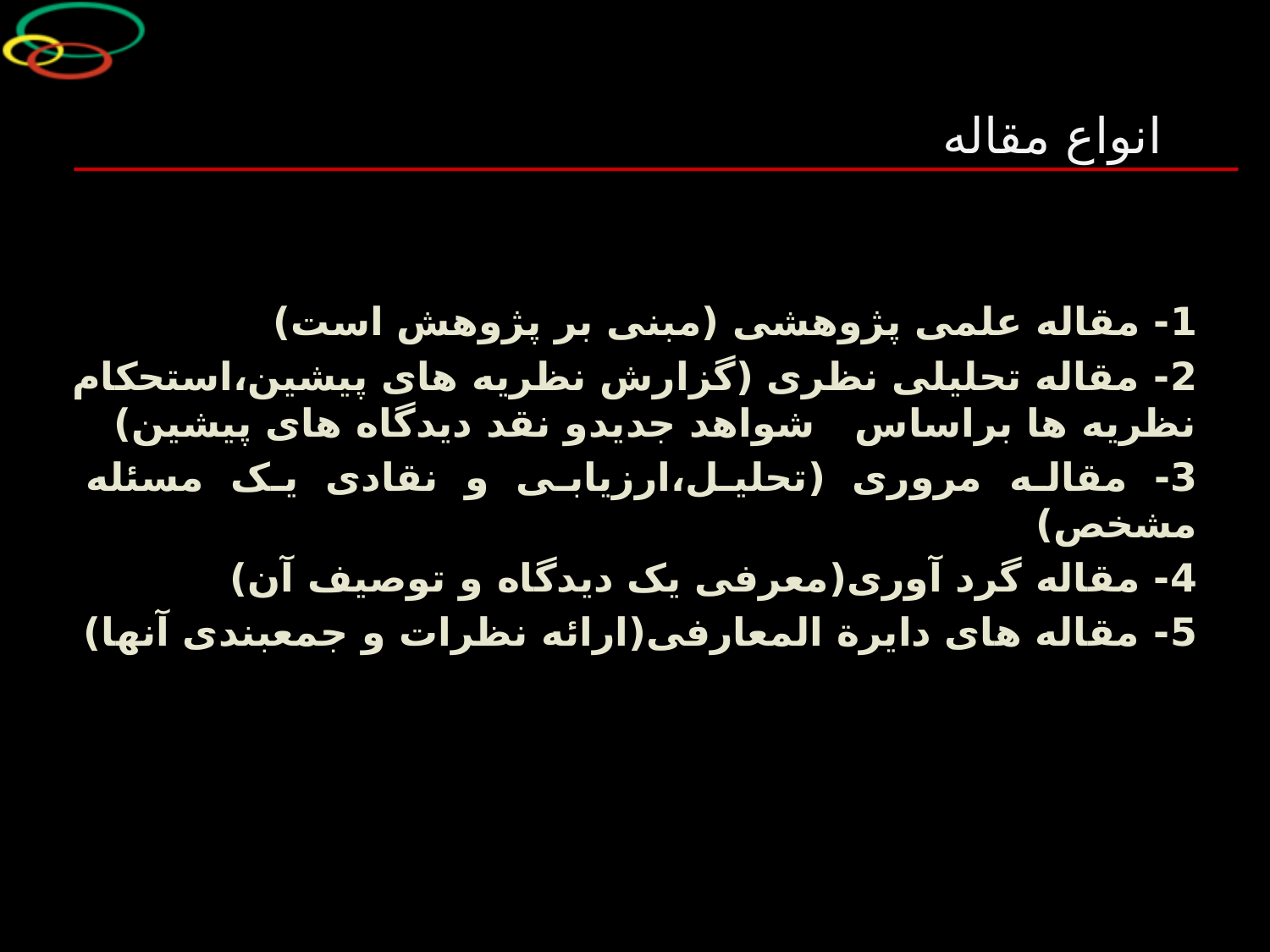

انواع مقاله
1- مقاله علمی پژوهشی (مبنی بر پژوهش است)
2- مقاله تحلیلی نظری (گزارش نظریه های پیشین،استحکام نظریه ها براساس   شواهد جدیدو نقد دیدگاه های پیشین)
3- مقاله مروری (تحلیل،ارزیابی و نقادی یک مسئله مشخص)
4- مقاله گرد آوری(معرفی یک دیدگاه و توصیف آن)
5- مقاله های دایرة المعارفی(ارائه نظرات و جمعبندی آنها)